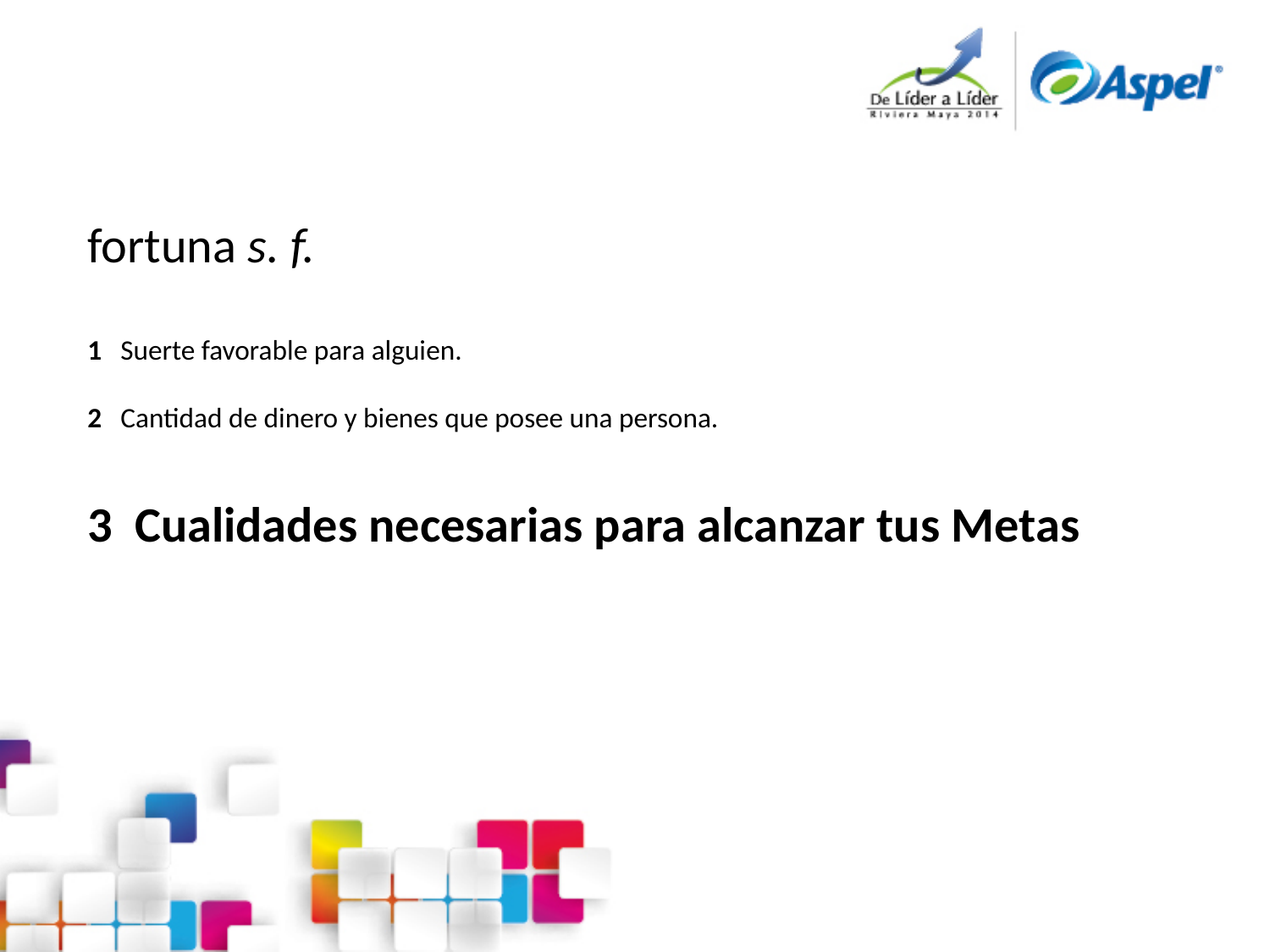

fortuna s. f.

1   Suerte favorable para alguien.

2   Cantidad de dinero y bienes que posee una persona.

3  Cualidades necesarias para alcanzar tus Metas